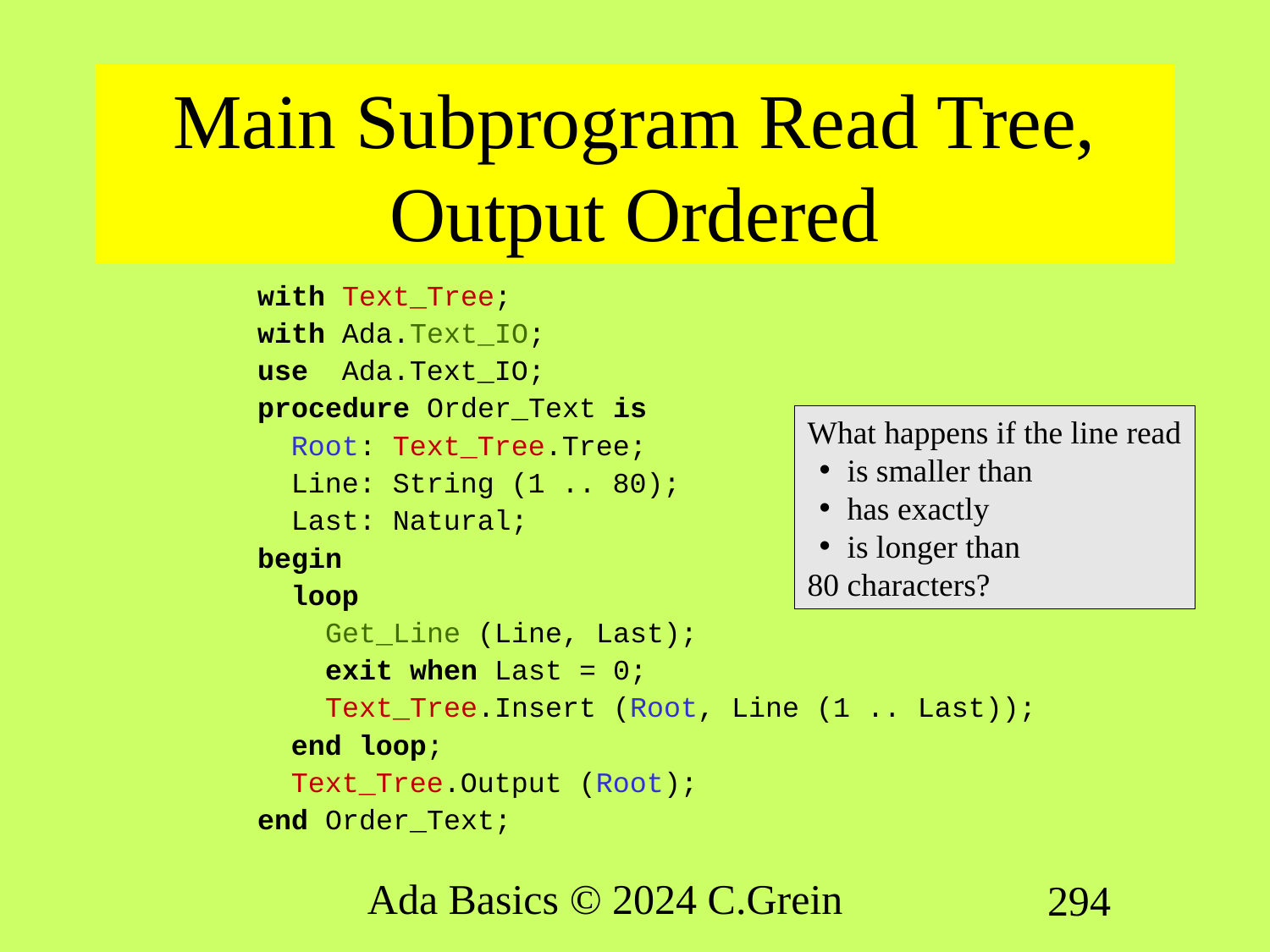

# Main Subprogram Read Tree, Output Ordered
with Text_Tree;
with Ada.Text_IO;
use  Ada.Text_IO;
procedure Order_Text is
  Root: Text_Tree.Tree;
  Line: String (1 .. 80);
  Last: Natural;
begin
  loop
    Get_Line (Line, Last);
    exit when Last = 0;
    Text_Tree.Insert (Root, Line (1 .. Last));
  end loop;
  Text_Tree.Output (Root);
end Order_Text;
What happens if the line read
is smaller than
has exactly
is longer than
80 characters?
Ada Basics © 2024 C.Grein
294